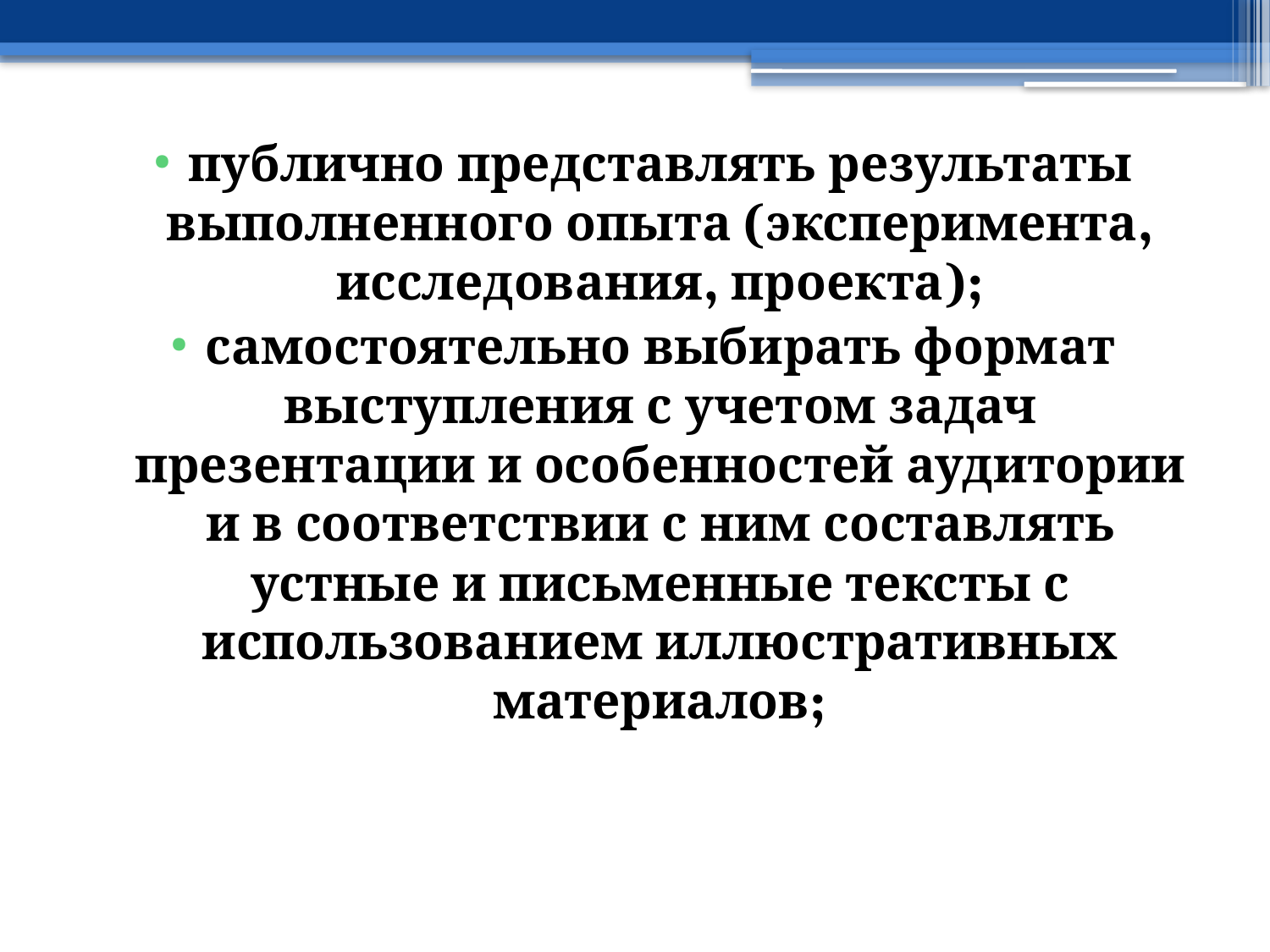

публично представлять результаты выполненного опыта (эксперимента, исследования, проекта);
самостоятельно выбирать формат выступления с учетом задач презентации и особенностей аудитории и в соответствии с ним составлять устные и письменные тексты с использованием иллюстративных материалов;

#